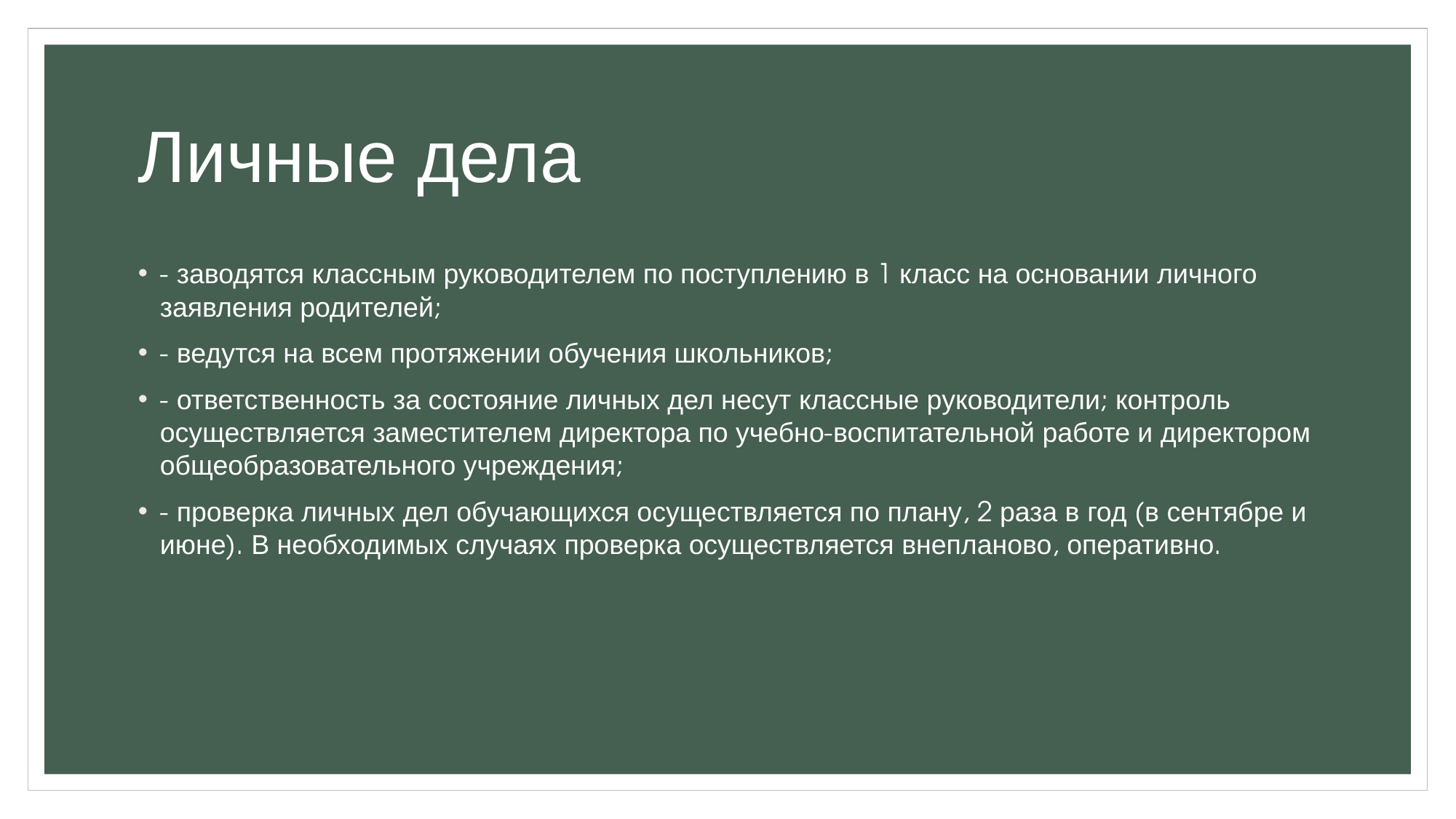

# Личные дела
- заводятся классным руководителем по поступлению в 1 класс на основании личного заявления родителей;
- ведутся на всем протяжении обучения школьников;
- ответственность за состояние личных дел несут классные руководители; контроль осуществляется заместителем директора по учебно-воспитательной работе и директором общеобразовательного учреждения;
- проверка личных дел обучающихся осуществляется по плану, 2 раза в год (в сентябре и июне). В необходимых случаях проверка осуществляется внепланово, оперативно.